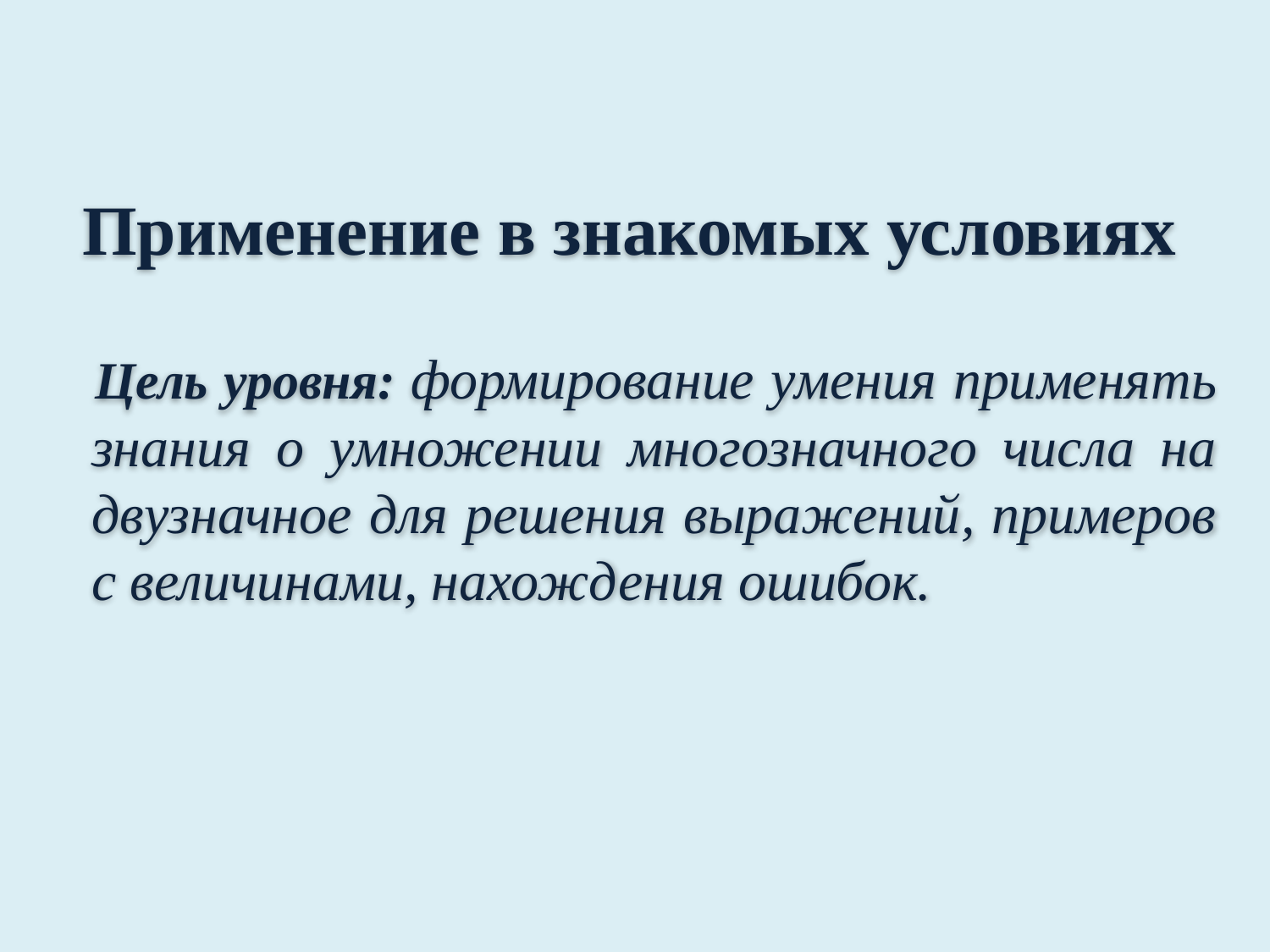

Применение в знакомых условиях
    Цель уровня: формирование умения применять знания о умножении многозначного числа на двузначное для решения выражений, примеров с величинами, нахождения ошибок.